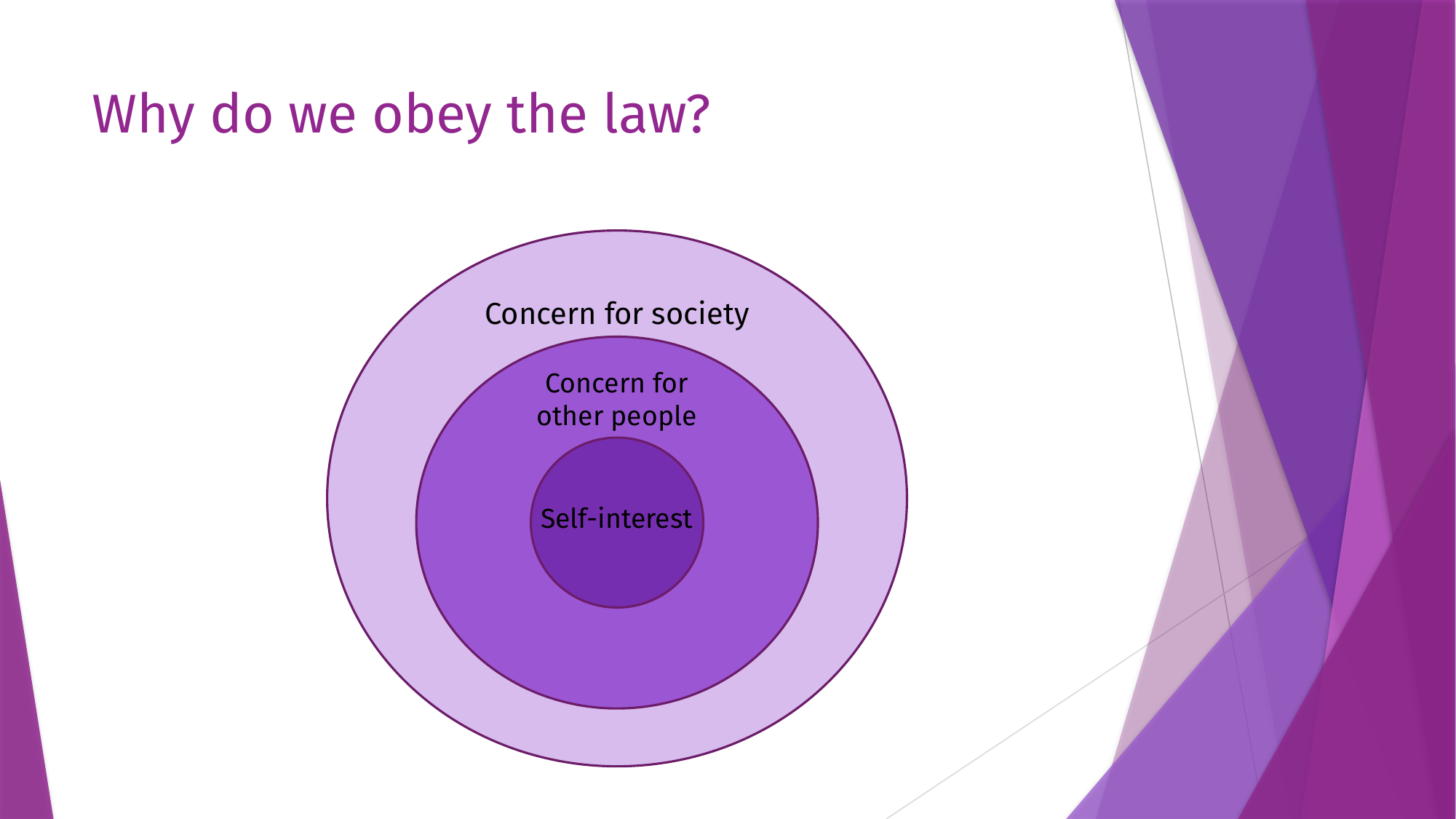

# Why do we obey the law?

Concern for society

Concern for
other people

Self-interest